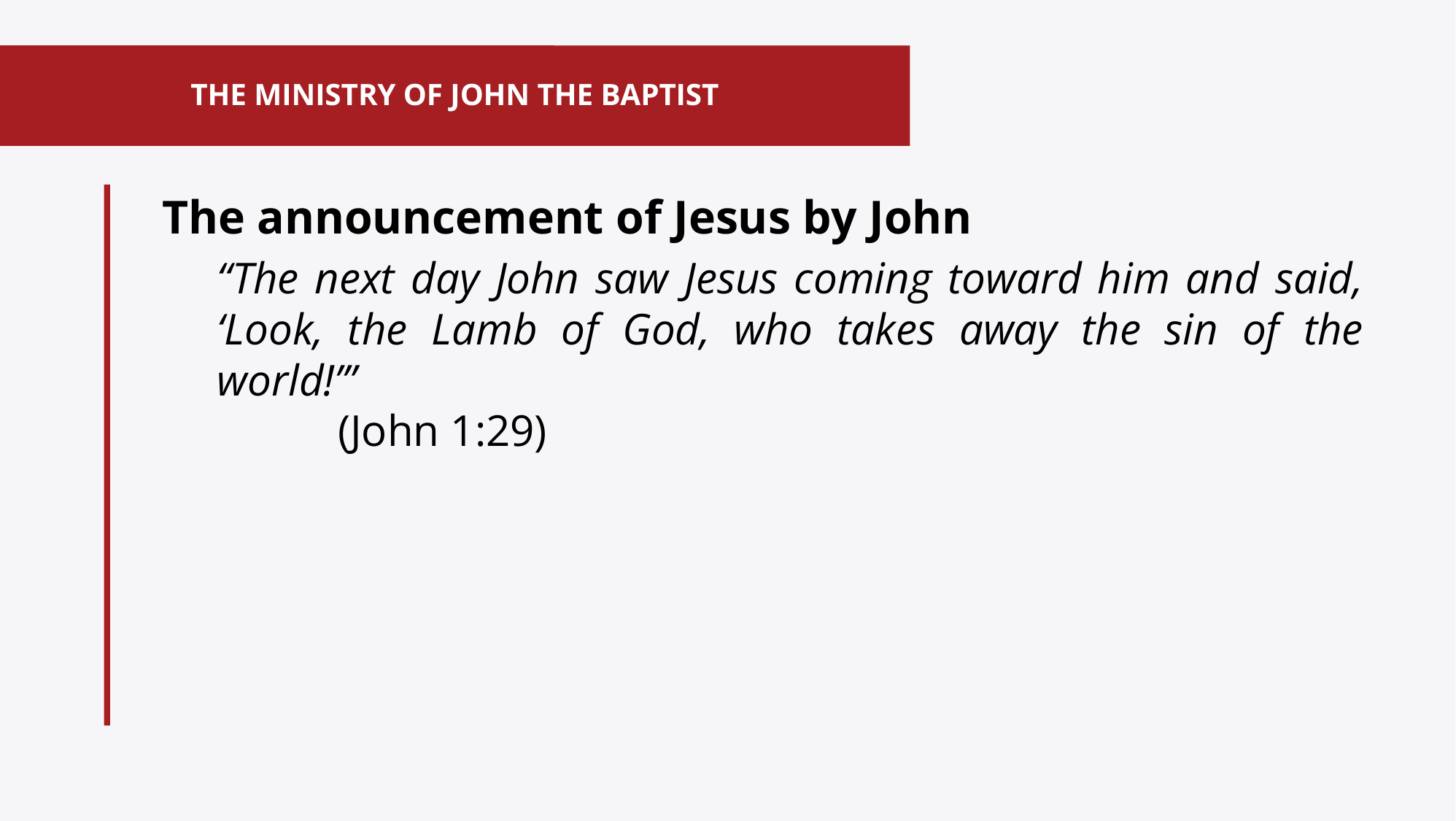

# THE MINISTRY OF JOHN THE BAPTIST
 The announcement of Jesus by John
“The next day John saw Jesus coming toward him and said, ‘Look, the Lamb of God, who takes away the sin of the world!’”										 (John 1:29)